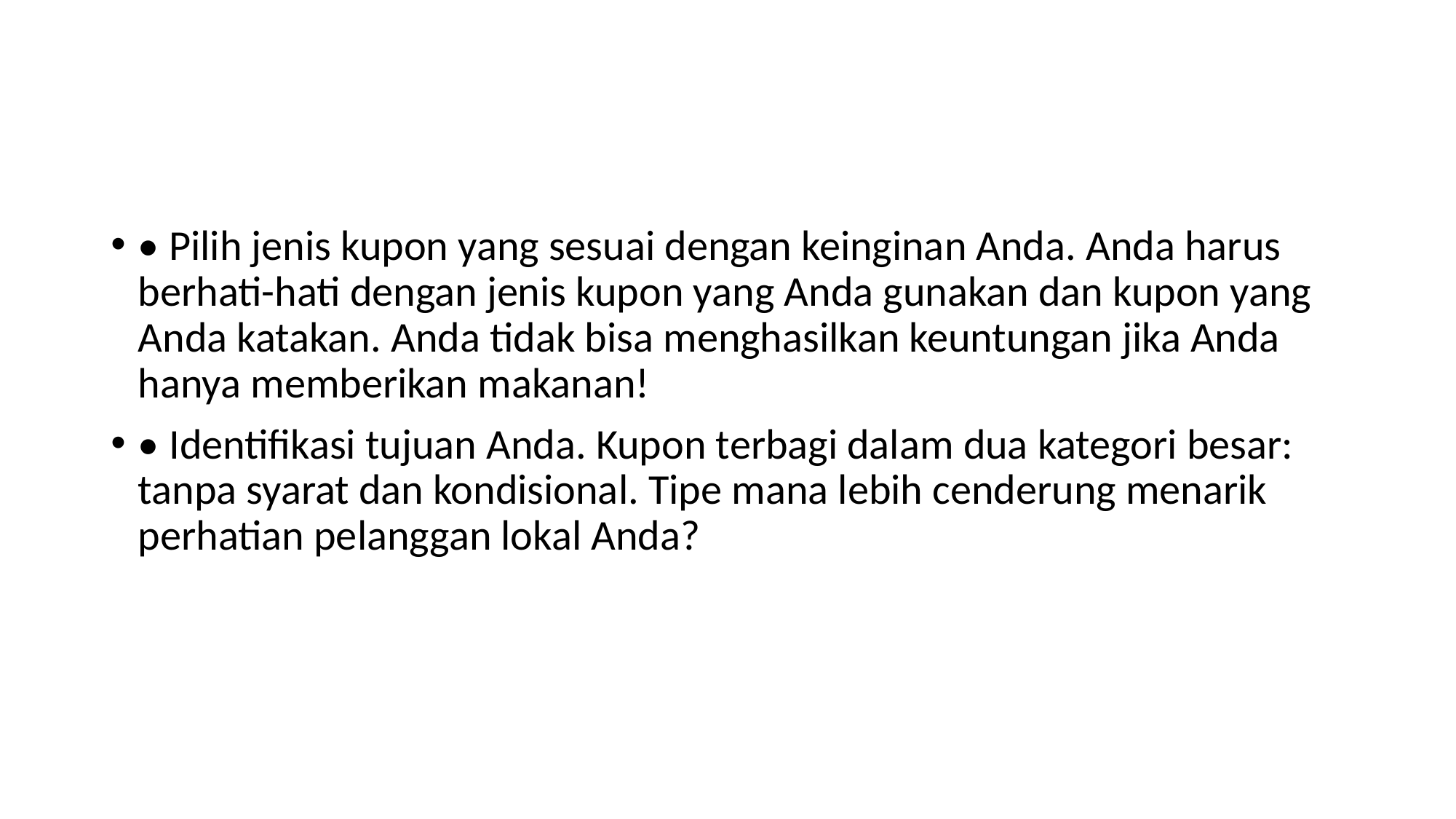

#
• Pilih jenis kupon yang sesuai dengan keinginan Anda. Anda harus berhati-hati dengan jenis kupon yang Anda gunakan dan kupon yang Anda katakan. Anda tidak bisa menghasilkan keuntungan jika Anda hanya memberikan makanan!
• Identifikasi tujuan Anda. Kupon terbagi dalam dua kategori besar: tanpa syarat dan kondisional. Tipe mana lebih cenderung menarik perhatian pelanggan lokal Anda?